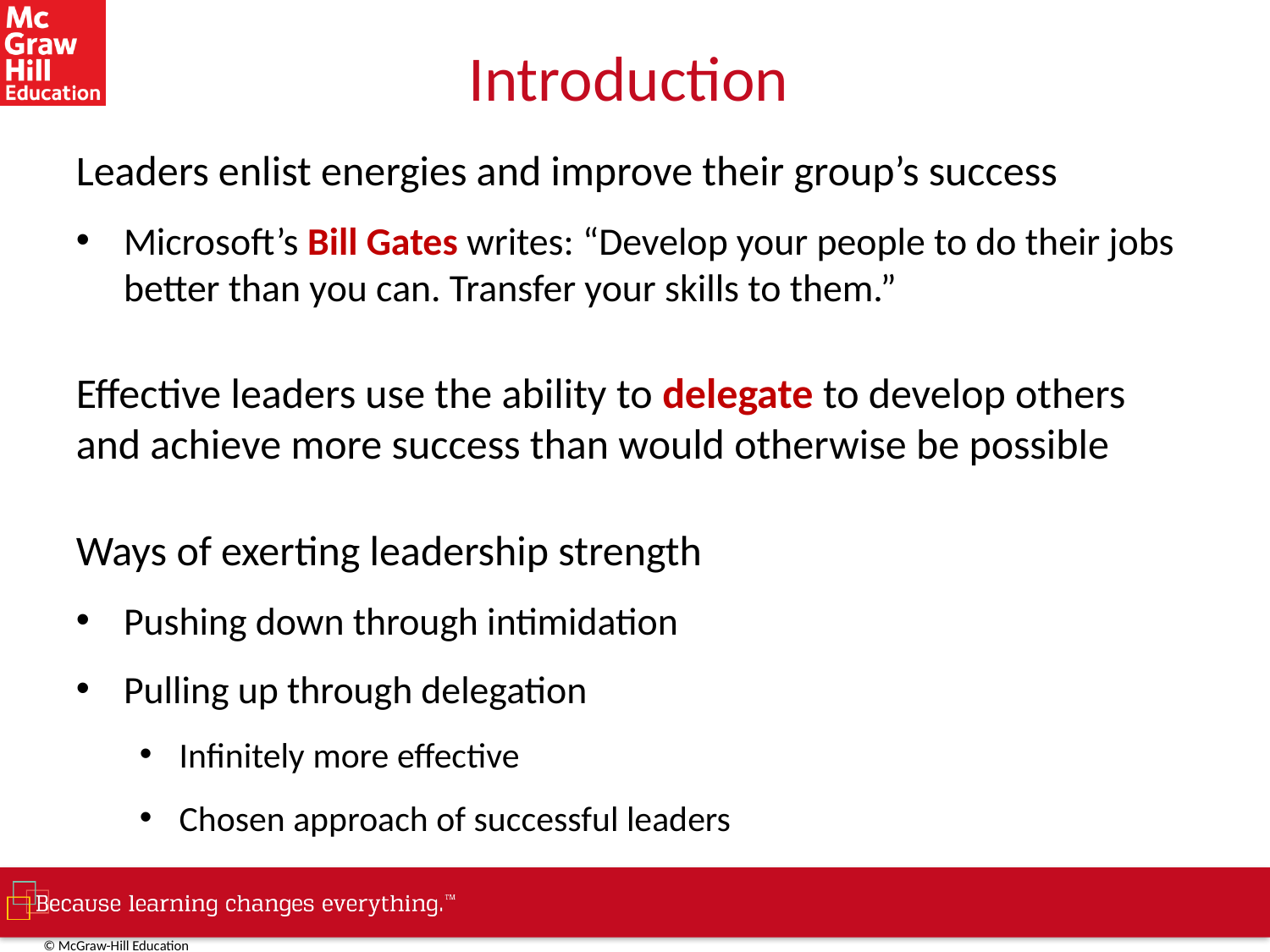

# Introduction
Leaders enlist energies and improve their group’s success
Microsoft’s Bill Gates writes: “Develop your people to do their jobs better than you can. Transfer your skills to them.”

Effective leaders use the ability to delegate to develop others and achieve more success than would otherwise be possible

Ways of exerting leadership strength
Pushing down through intimidation
Pulling up through delegation
Infinitely more effective
Chosen approach of successful leaders